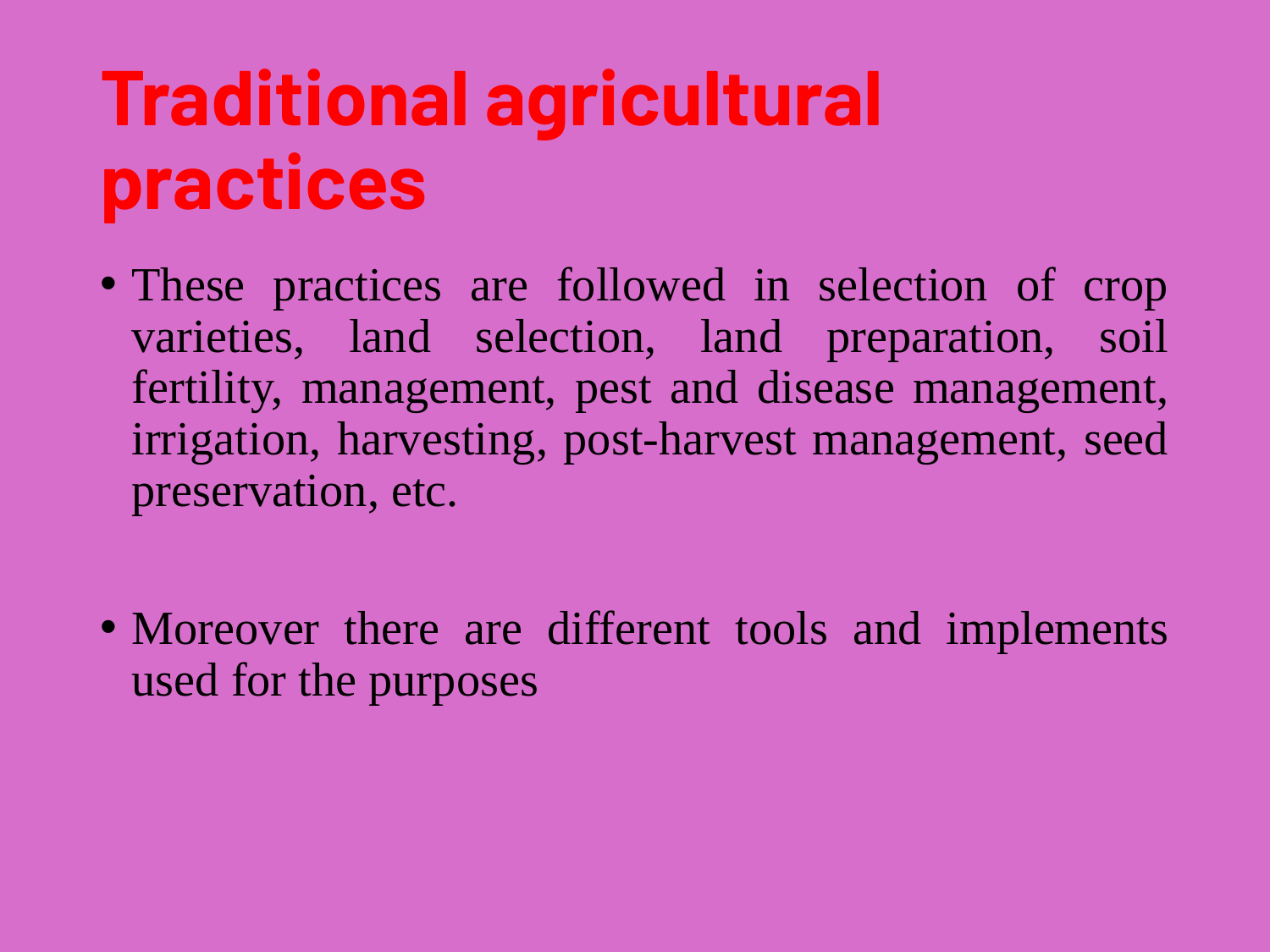

# Traditional agricultural practices
These practices are followed in selection of crop varieties, land selection, land preparation, soil fertility, management, pest and disease management, irrigation, harvesting, post-harvest management, seed preservation, etc.

Moreover there are different tools and implements used for the purposes